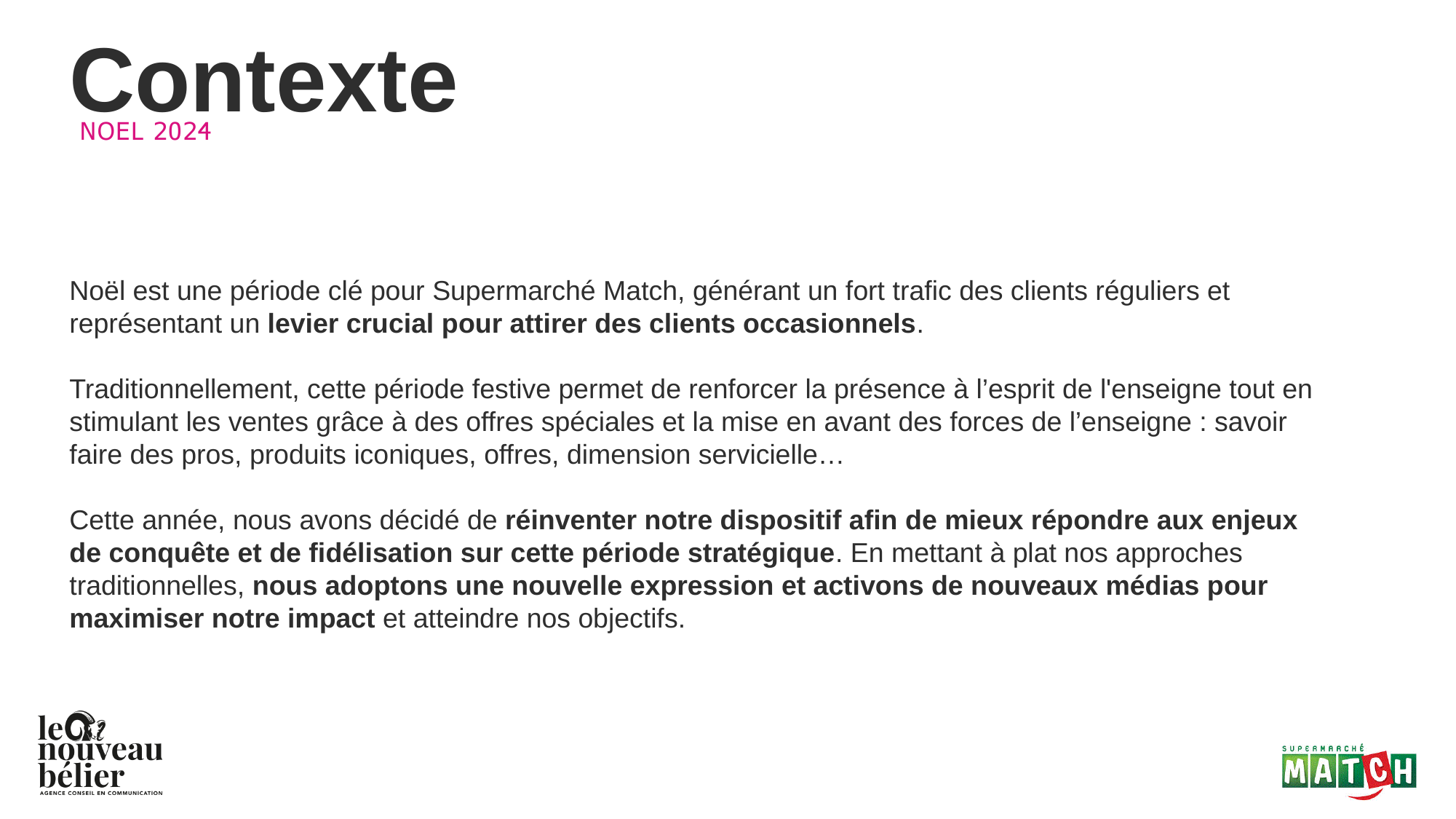

Contexte

NOEL 2024
#
Noël est une période clé pour Supermarché Match, générant un fort trafic des clients réguliers et représentant un levier crucial pour attirer des clients occasionnels.
Traditionnellement, cette période festive permet de renforcer la présence à l’esprit de l'enseigne tout en stimulant les ventes grâce à des offres spéciales et la mise en avant des forces de l’enseigne : savoir faire des pros, produits iconiques, offres, dimension servicielle…
Cette année, nous avons décidé de réinventer notre dispositif afin de mieux répondre aux enjeux de conquête et de fidélisation sur cette période stratégique. En mettant à plat nos approches traditionnelles, nous adoptons une nouvelle expression et activons de nouveaux médias pour maximiser notre impact et atteindre nos objectifs.